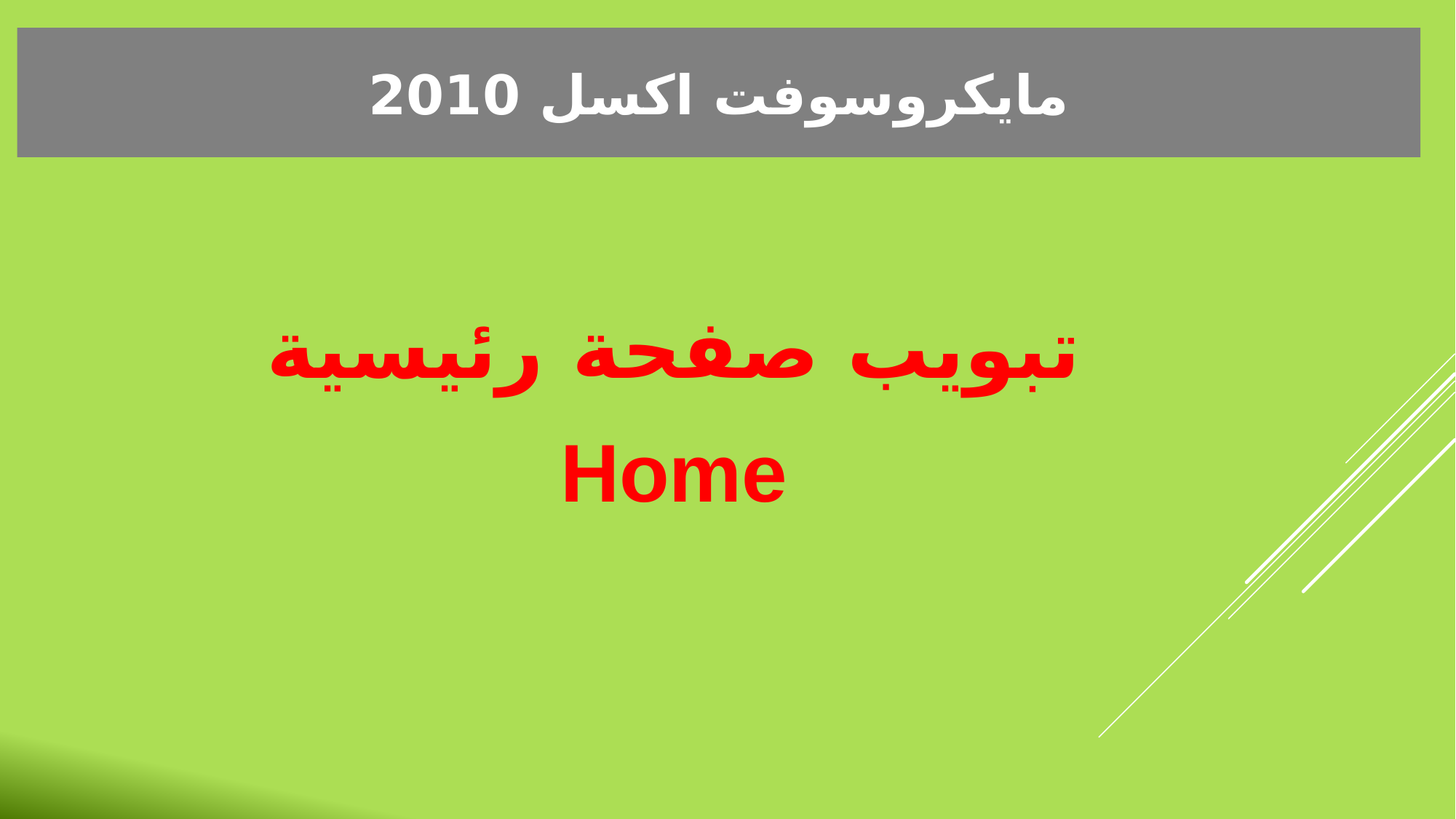

مايكروسوفت اكسل 2010
تبويب صفحة رئيسية
Home